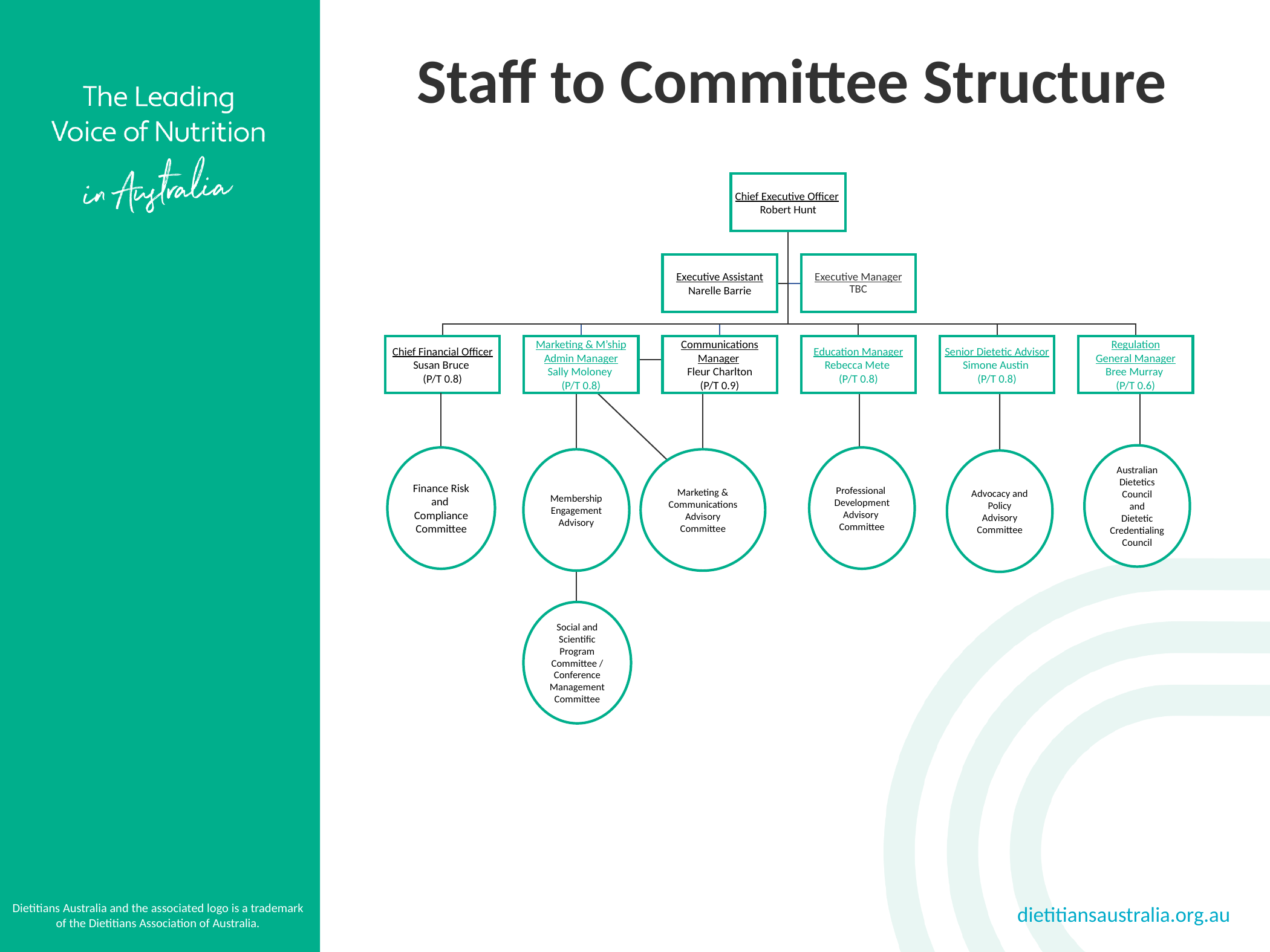

# Staff to Committee Structure
Chief Executive Officer
Robert Hunt
Chief Financial Officer
Susan Bruce
(P/T 0.8)
Marketing & M’ship Admin Manager
Sally Moloney
(P/T 0.8)
Communications
Manager
Fleur Charlton
(P/T 0.9)
Education Manager
Rebecca Mete
(P/T 0.8)
Senior Dietetic Advisor
Simone Austin
(P/T 0.8)
Regulation
General Manager
Bree Murray
(P/T 0.6)
Executive Assistant
Narelle Barrie
Executive Manager
TBC
Australian Dietetics Council
and
Dietetic Credentialing
Council
Finance Risk and
Compliance
Committee
Professional
Development
Advisory
Committee
Membership
Engagement Advisory
Marketing & Communications Advisory Committee
Advocacy and Policy Advisory
Committee
Social and Scientific Program Committee / Conference Management Committee